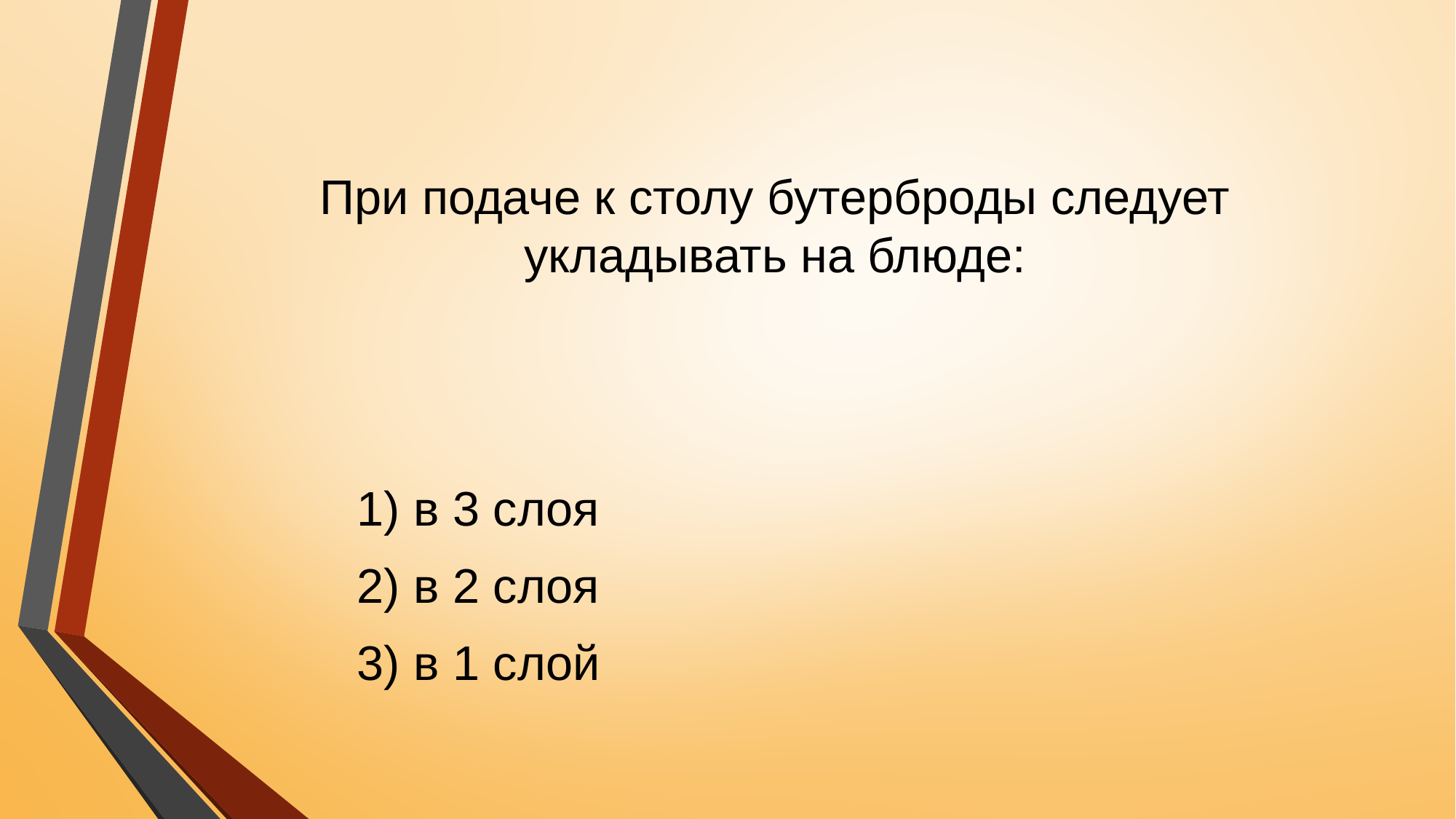

# При подаче к столу бутерброды следует укладывать на блюде:
1) в 3 слоя
2) в 2 слоя
3) в 1 слой